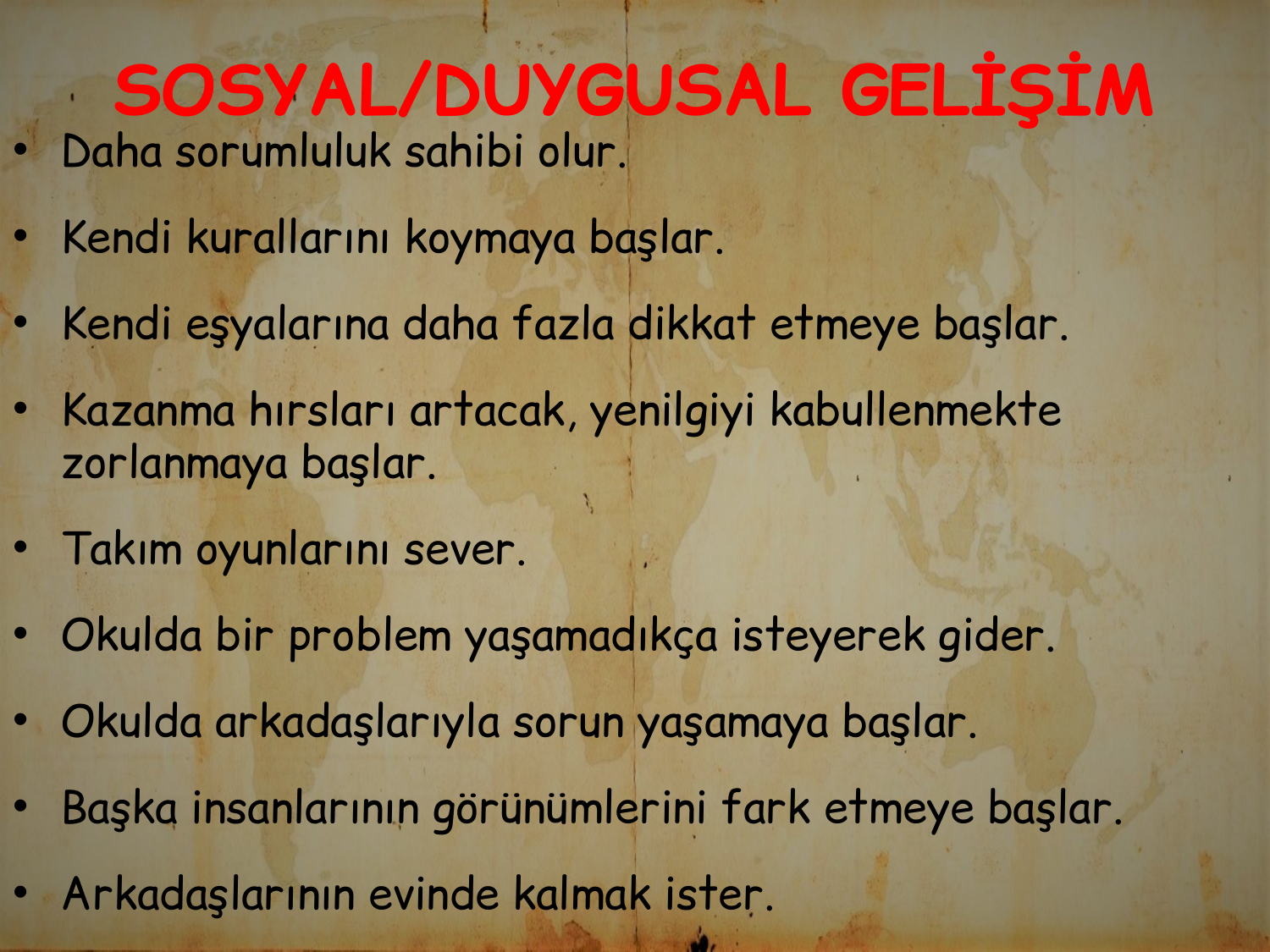

# Sosyal/Duygusal Gelişim
Daha sorumluluk sahibi olur.

Kendi kurallarını koymaya başlar.

Kendi eşyalarına daha fazla dikkat etmeye başlar.

Kazanma hırsları artacak, yenilgiyi kabullenmekte zorlanmaya başlar.

Takım oyunlarını sever.

Okulda bir problem yaşamadıkça isteyerek gider.

Okulda arkadaşlarıyla sorun yaşamaya başlar.

Başka insanlarının görünümlerini fark etmeye başlar.

Arkadaşlarının evinde kalmak ister.